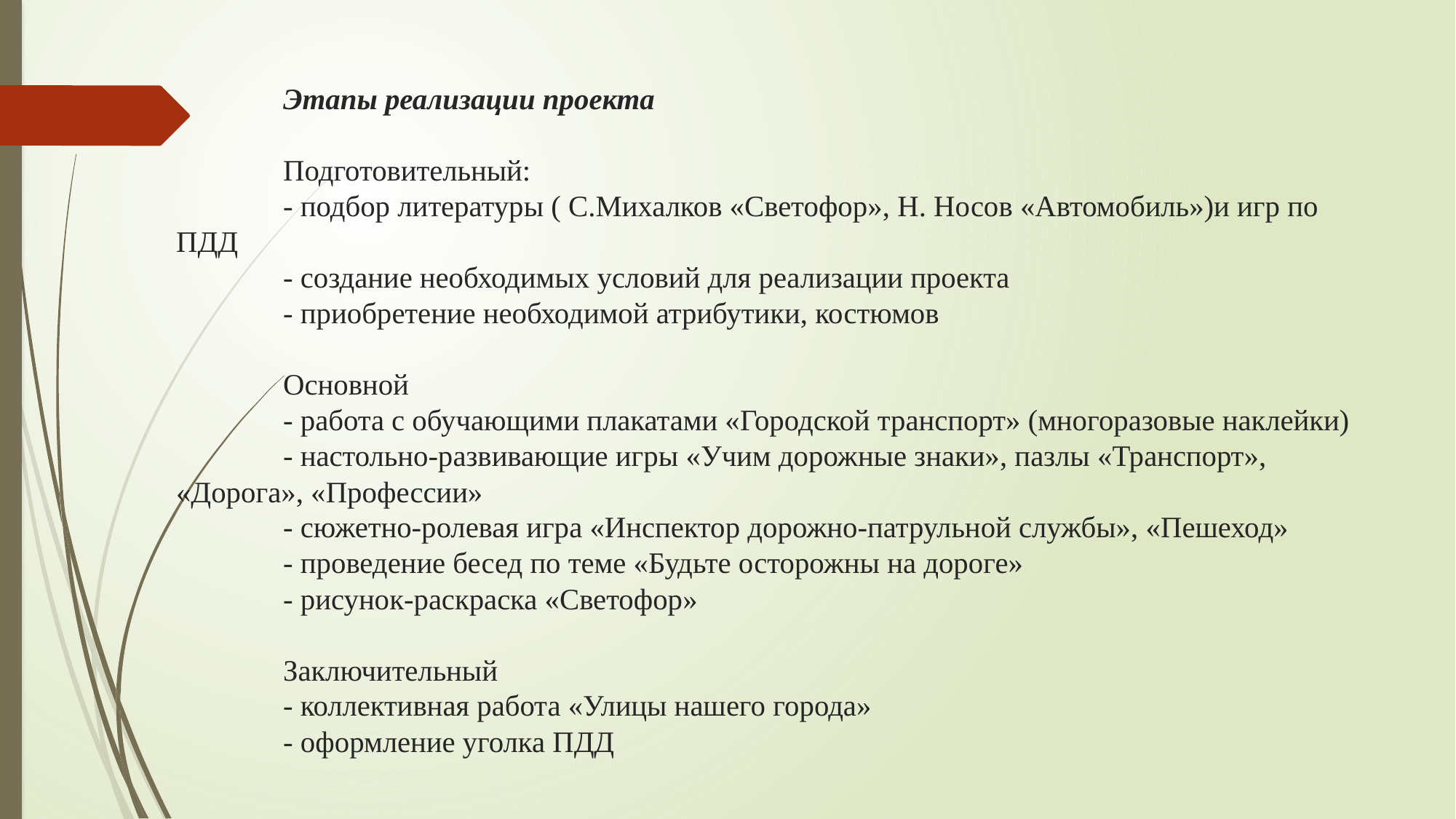

# Этапы реализации проекта Подготовительный: - подбор литературы ( С.Михалков «Светофор», Н. Носов «Автомобиль»)и игр по ПДД - создание необходимых условий для реализации проекта - приобретение необходимой атрибутики, костюмов Основной - работа с обучающими плакатами «Городской транспорт» (многоразовые наклейки) - настольно-развивающие игры «Учим дорожные знаки», пазлы «Транспорт», «Дорога», «Профессии» - сюжетно-ролевая игра «Инспектор дорожно-патрульной службы», «Пешеход» - проведение бесед по теме «Будьте осторожны на дороге» - рисунок-раскраска «Светофор» Заключительный - коллективная работа «Улицы нашего города» - оформление уголка ПДД